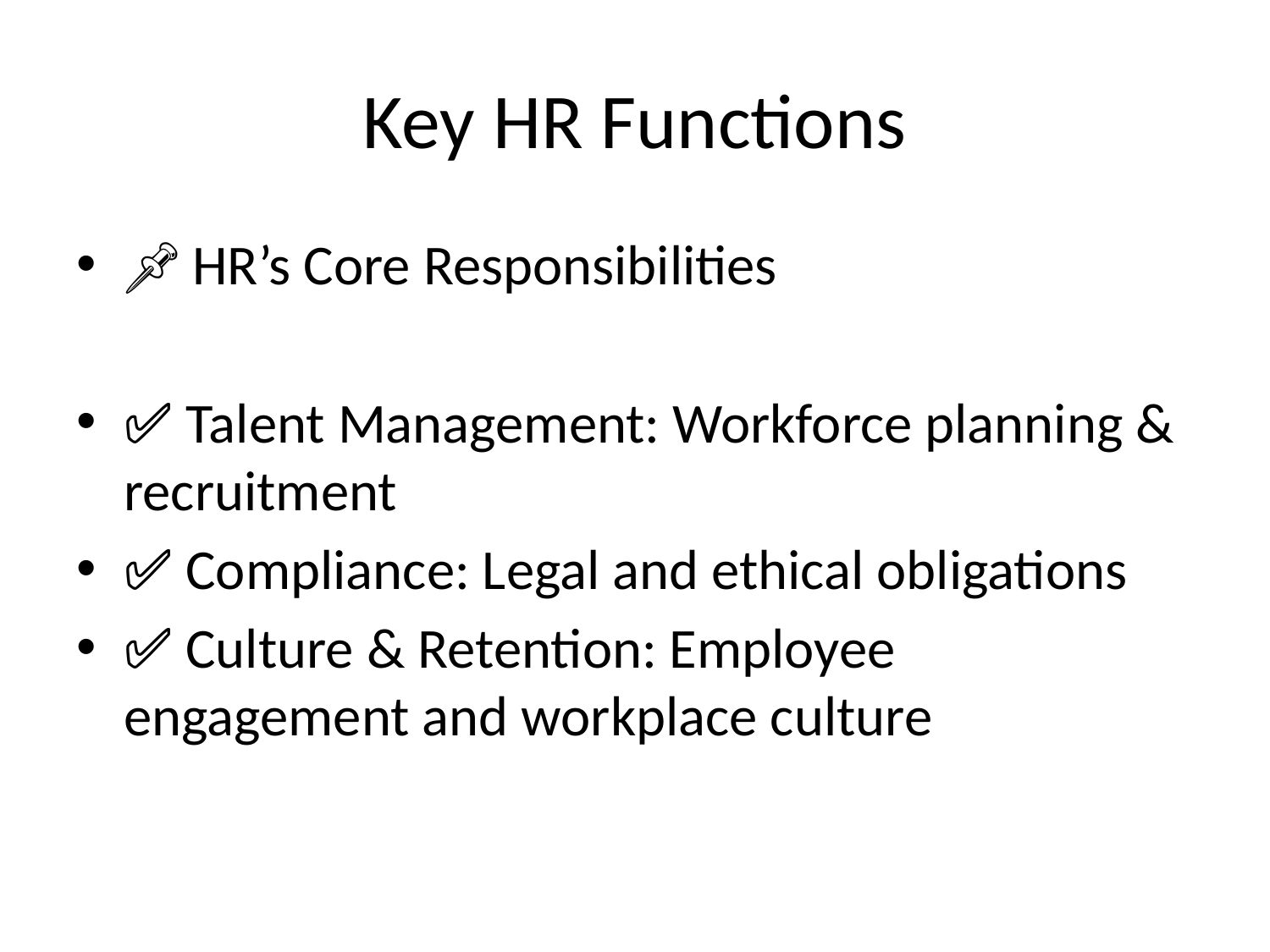

# Key HR Functions
📌 HR’s Core Responsibilities

✅ Talent Management: Workforce planning & recruitment
✅ Compliance: Legal and ethical obligations
✅ Culture & Retention: Employee engagement and workplace culture